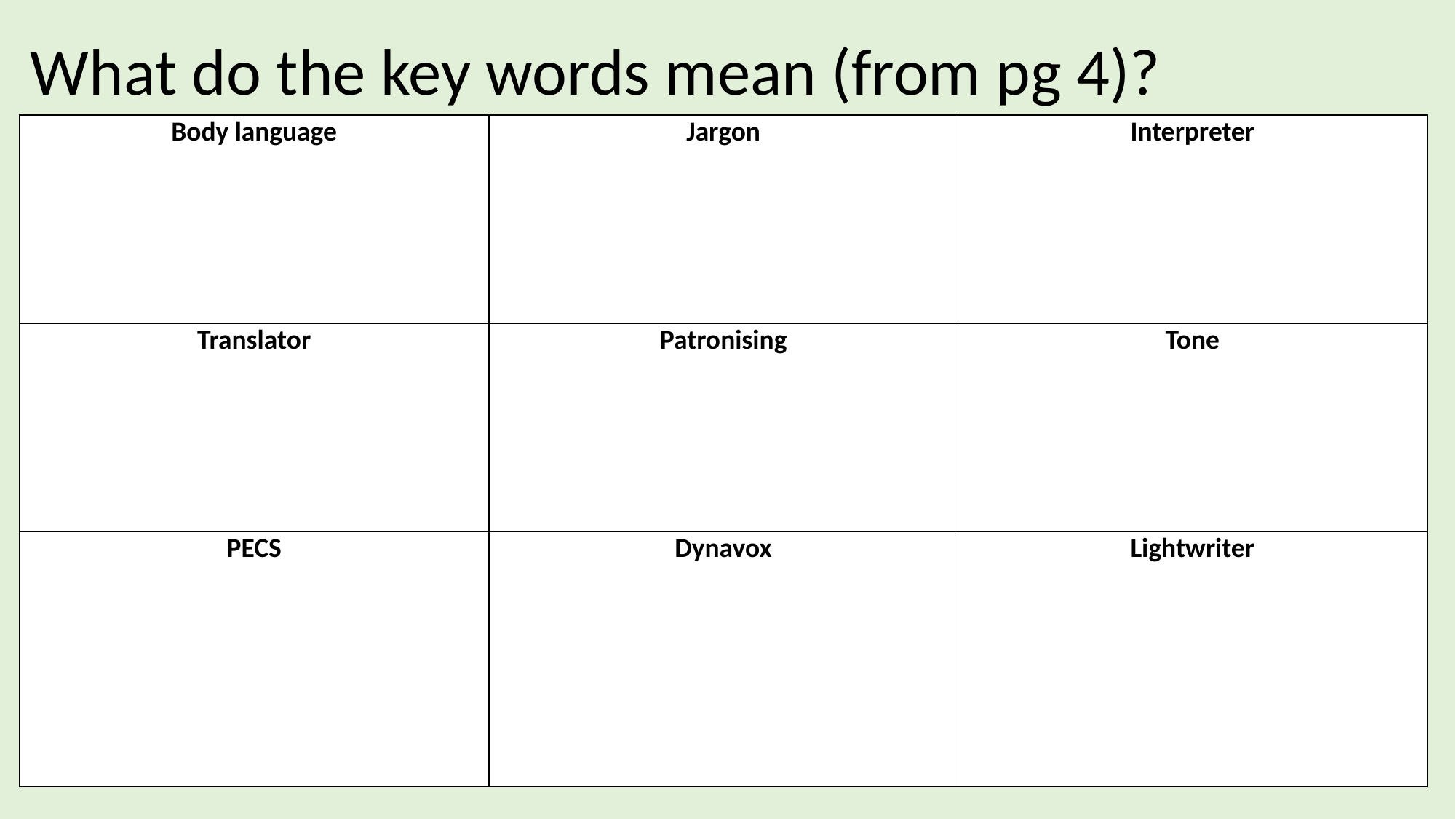

# What do the key words mean (from pg 4)?
| Body language | Jargon | Interpreter |
| --- | --- | --- |
| Translator | Patronising | Tone |
| PECS | Dynavox | Lightwriter |